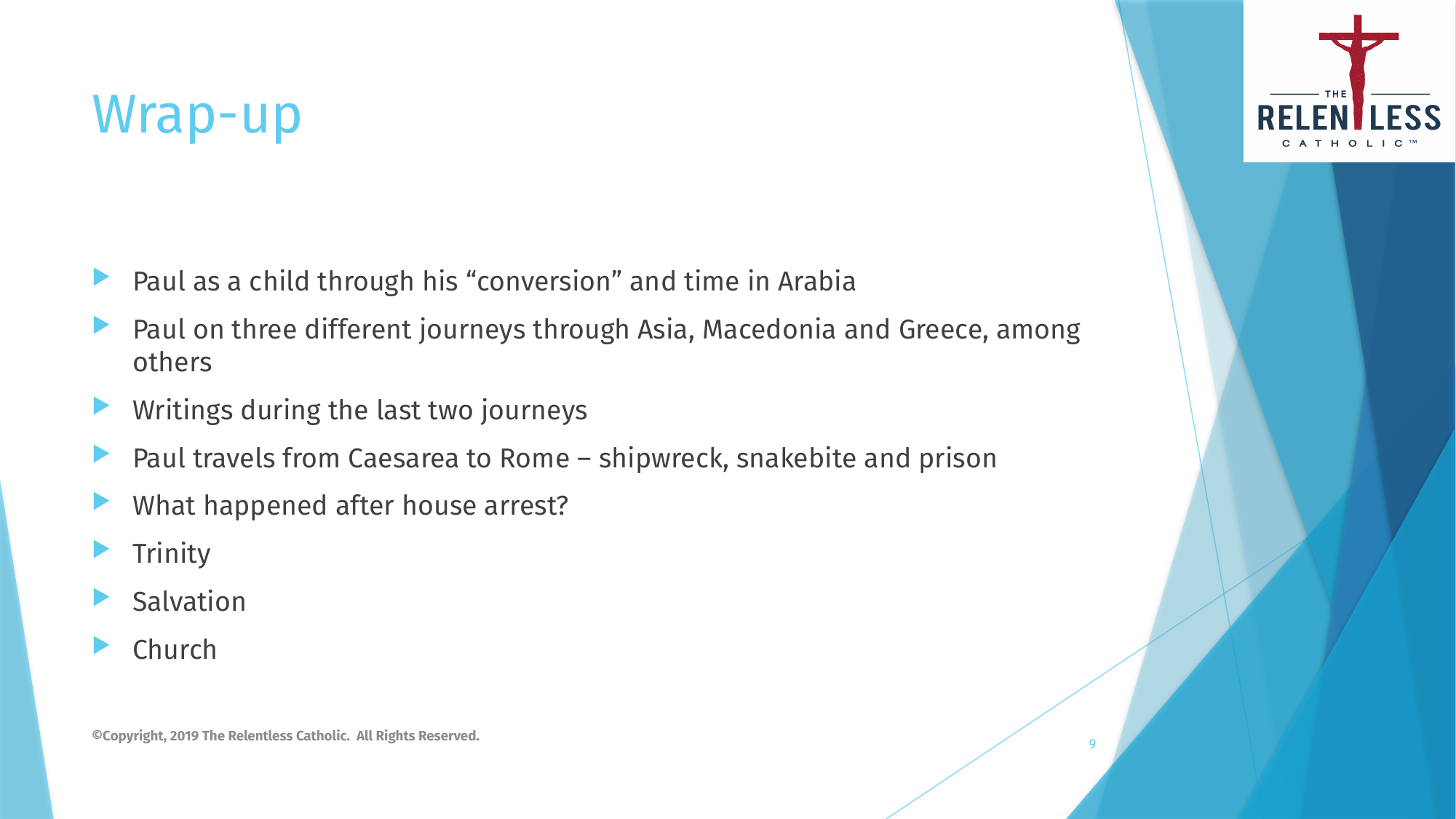

# Wrap-up
Paul as a child through his “conversion” and time in Arabia
Paul on three different journeys through Asia, Macedonia and Greece, among others
Writings during the last two journeys
Paul travels from Caesarea to Rome – shipwreck, snakebite and prison
What happened after house arrest?
Trinity
Salvation
Church
©Copyright, 2019 The Relentless Catholic.  All Rights Reserved.

9